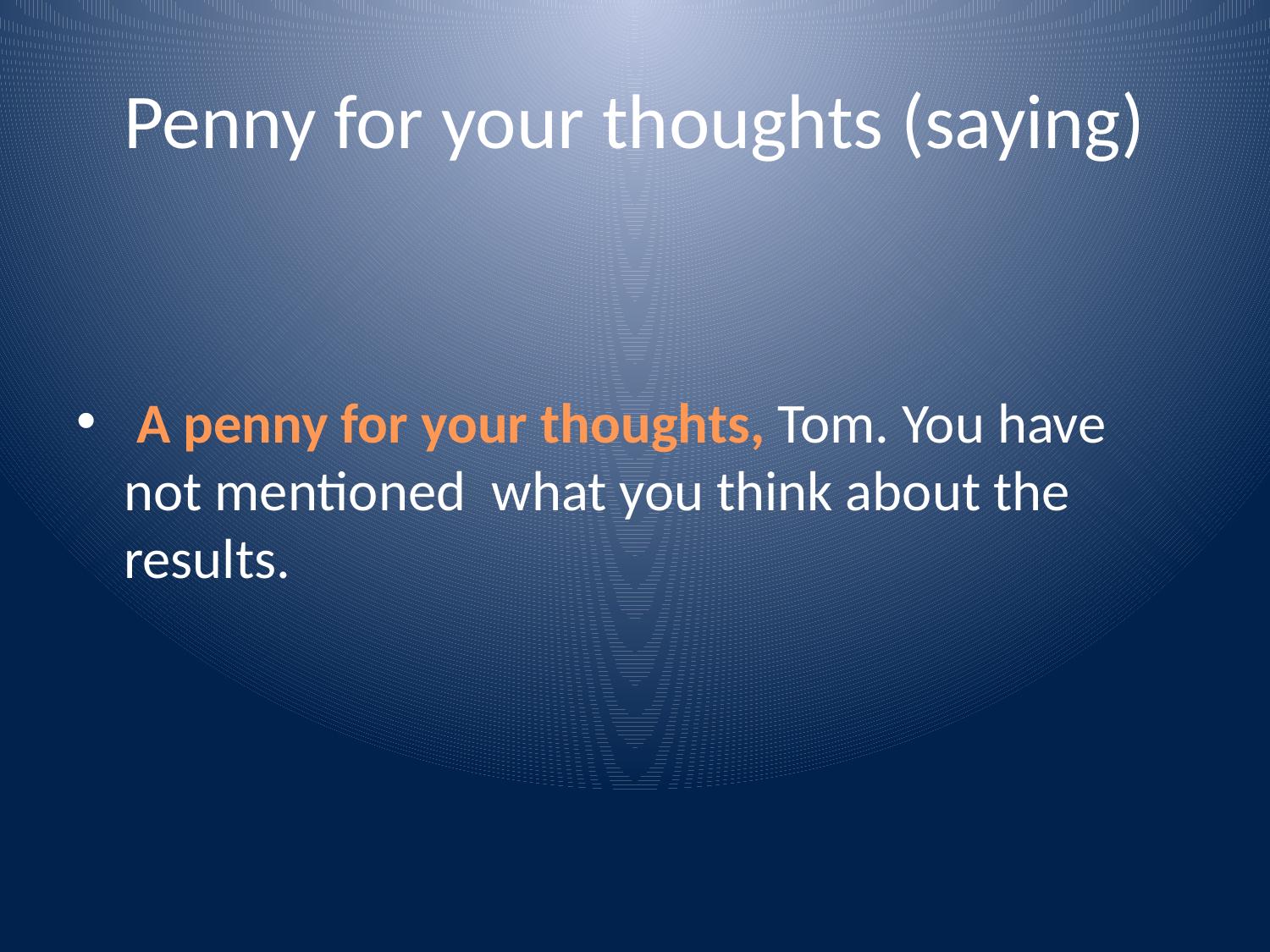

# Penny for your thoughts (saying)

 A penny for your thoughts, Tom. You have not mentioned  what you think about the results.